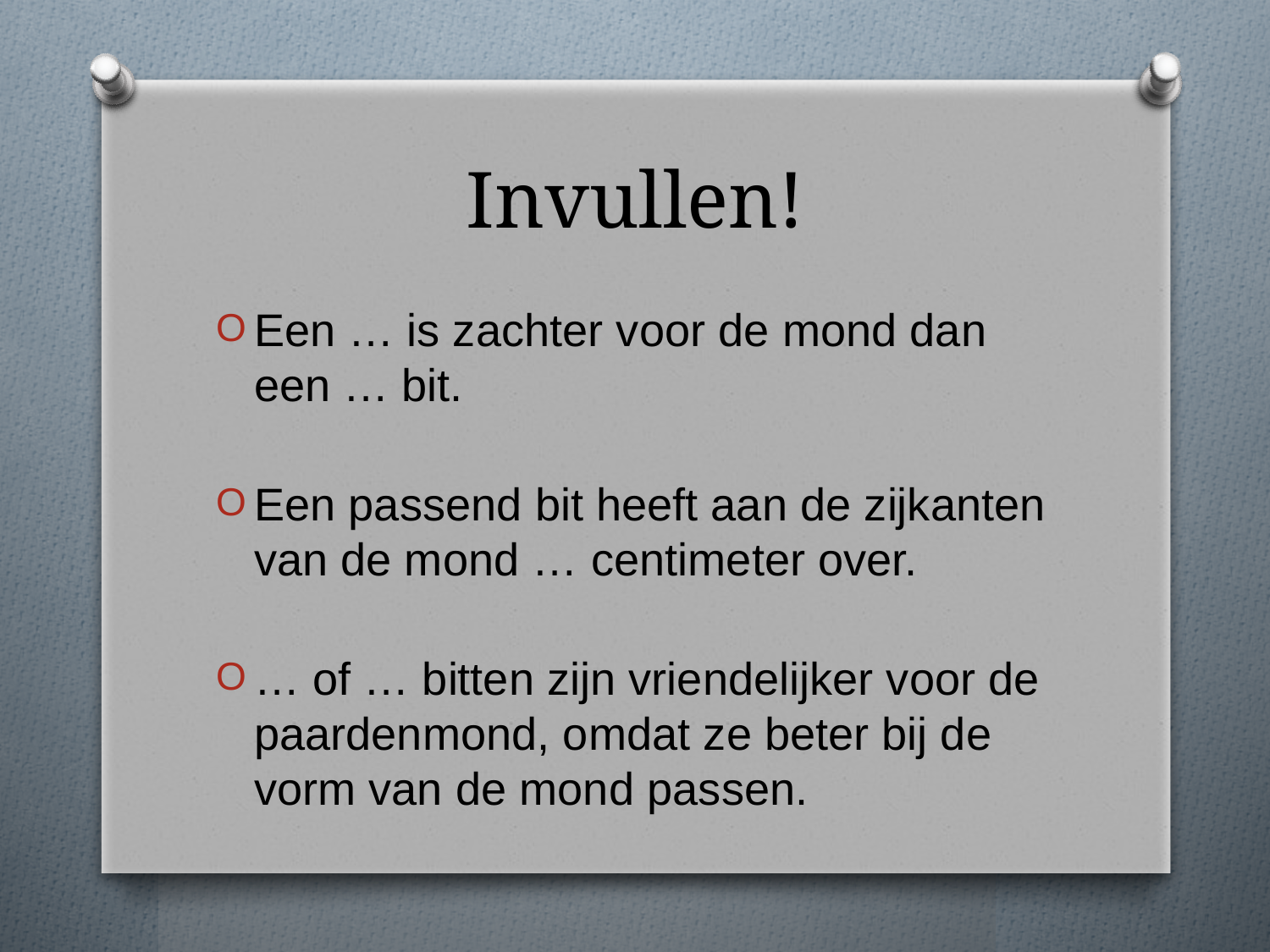

# Invullen!
Een … is zachter voor de mond dan een … bit.
Een passend bit heeft aan de zijkanten van de mond … centimeter over.
… of … bitten zijn vriendelijker voor de paardenmond, omdat ze beter bij de vorm van de mond passen.